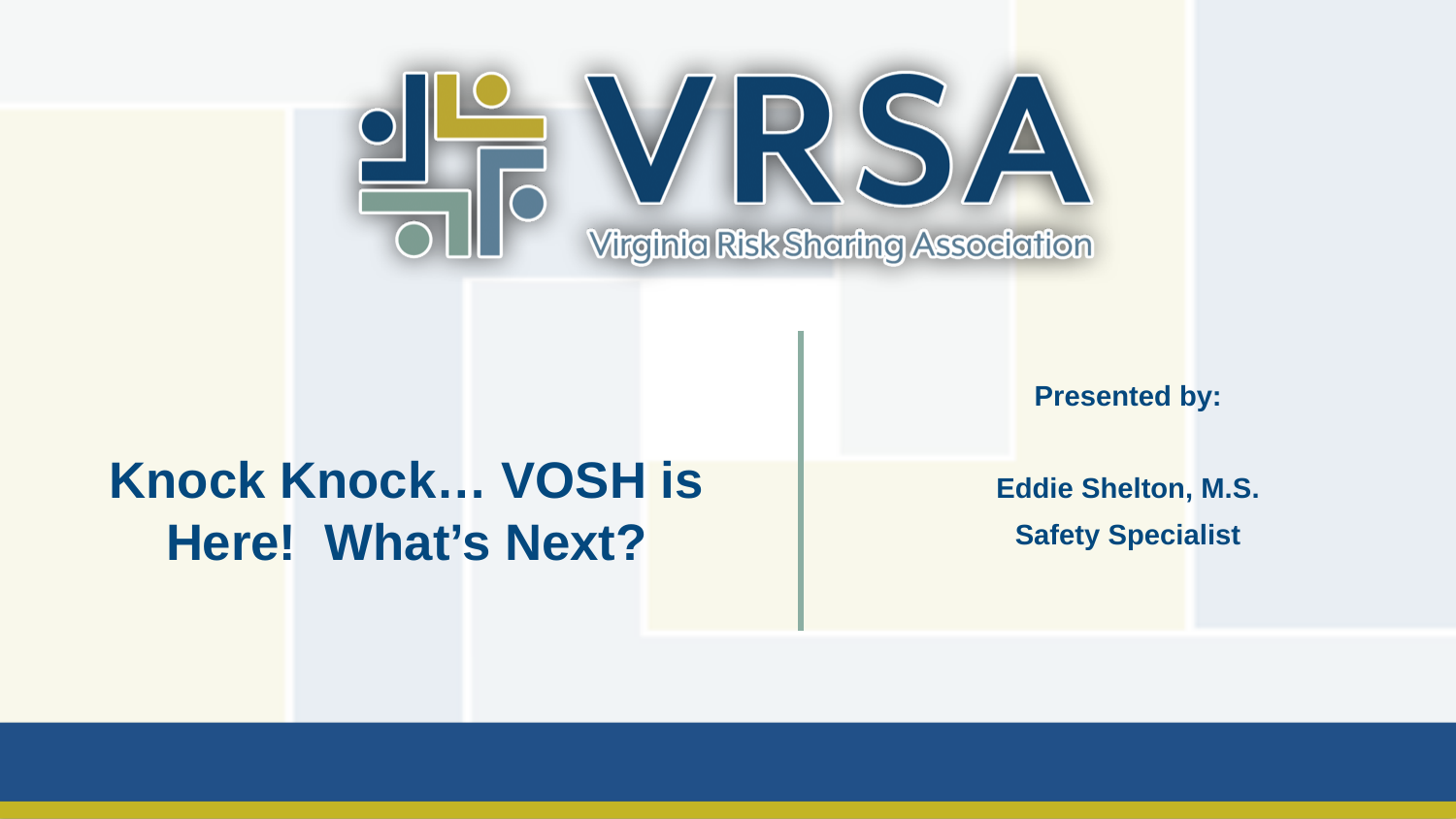

Presented by:

Eddie Shelton, M.S.
Safety Specialist

Knock Knock… VOSH is Here!  What’s Next?